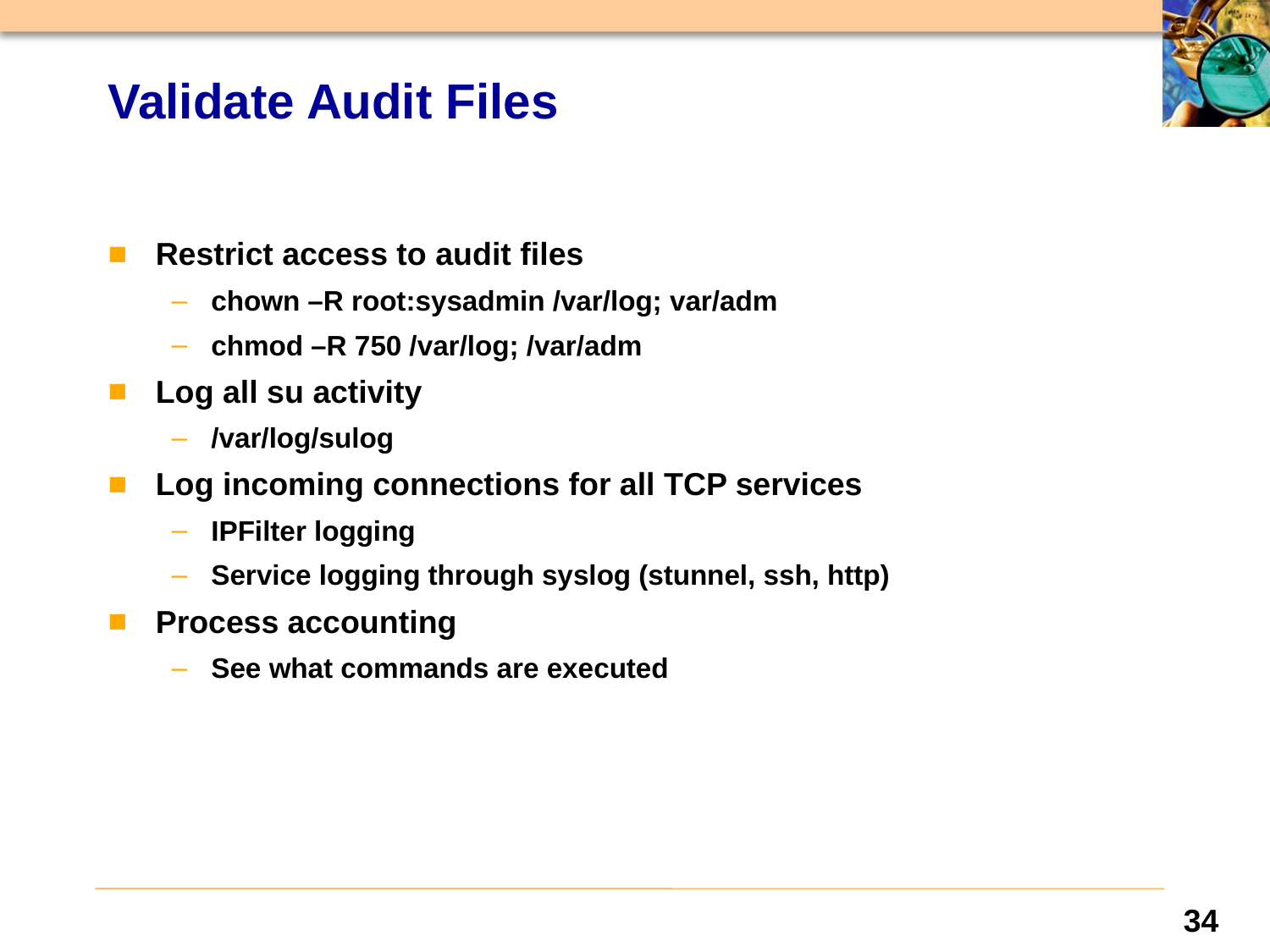

# Validate Audit Files

Restrict access to audit files
chown –R root:sysadmin /var/log; var/adm
chmod –R 750 /var/log; /var/adm
Log all su activity
/var/log/sulog
Log incoming connections for all TCP services
IPFilter logging
Service logging through syslog (stunnel, ssh, http)
Process accounting
See what commands are executed